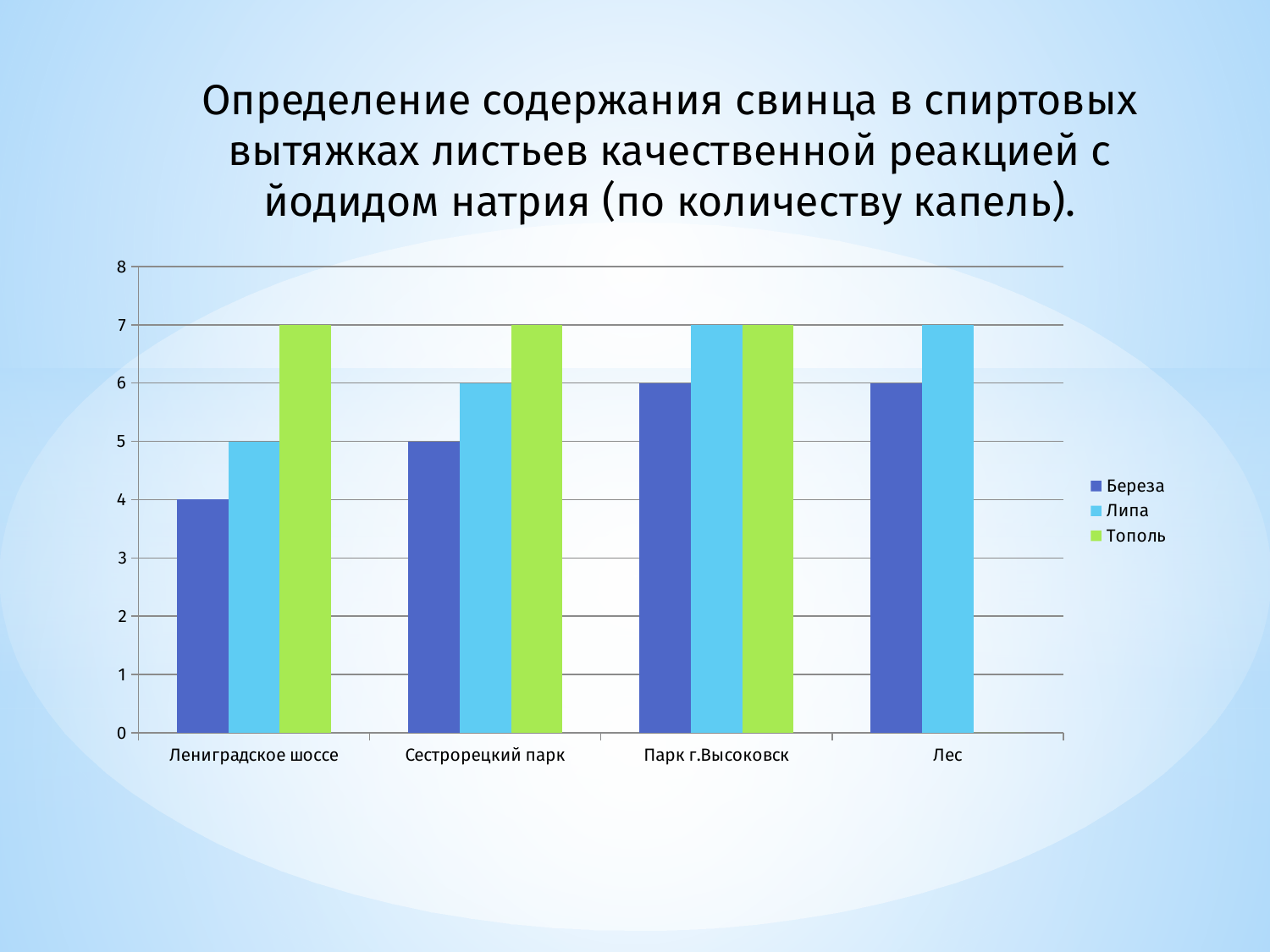

Определение содержания свинца в спиртовых вытяжках листьев качественной реакцией с йодидом натрия (по количеству капель).

### Chart

| Category | Береза  | Липа | Тополь |
|---|---|---|---|
| Лениградское шоссе | 4.0 | 5.0 | 7.0 |
| Сестрорецкий парк | 5.0 | 6.0 | 7.0 |
| Парк г.Высоковск | 6.0 | 7.0 | 7.0 |
| Лес | 6.0 | 7.0 | None |